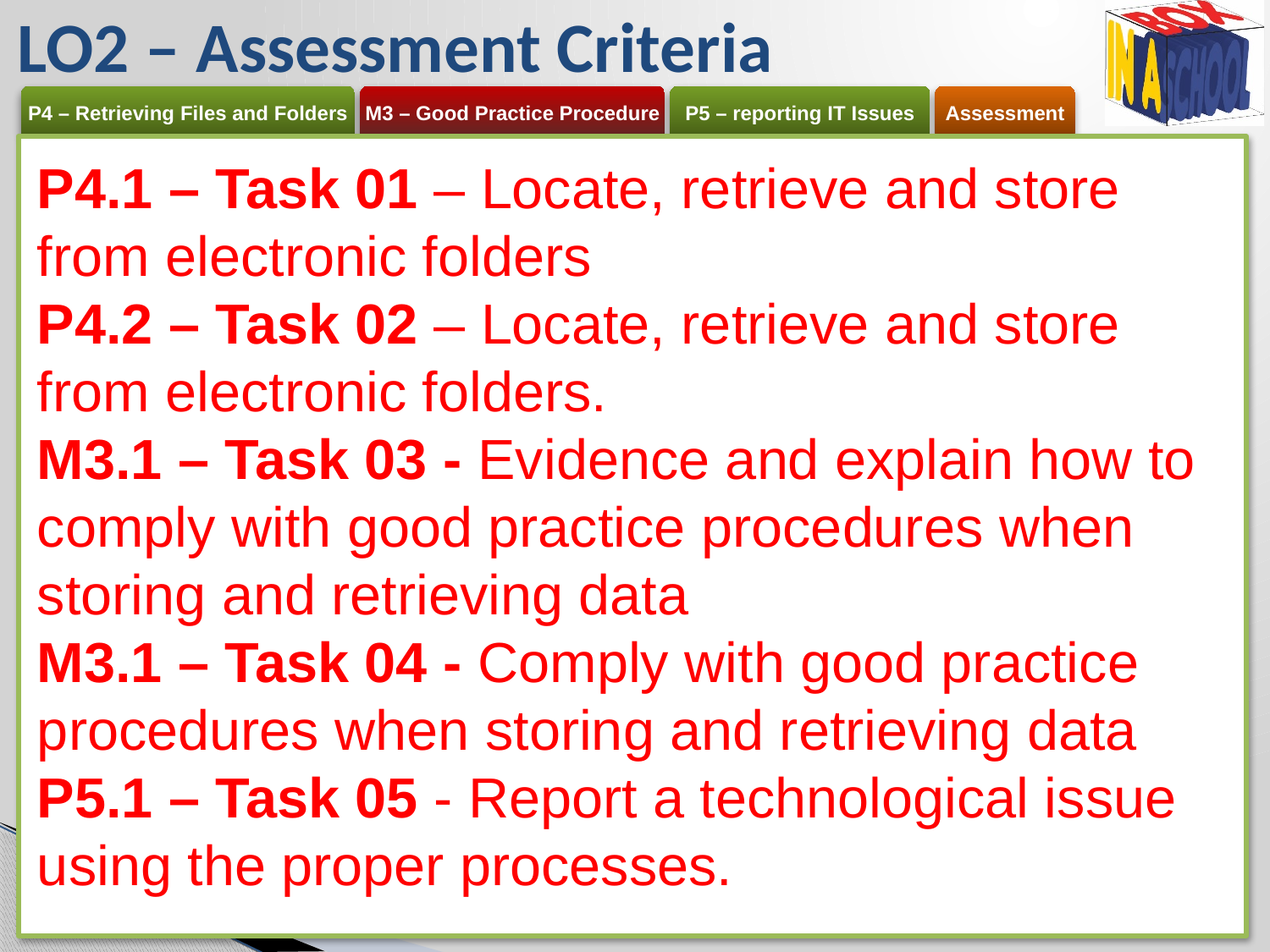

# LO2 – Assessment Criteria
P4.1 – Task 01 – Locate, retrieve and store from electronic folders
P4.2 – Task 02 – Locate, retrieve and store from electronic folders.
M3.1 – Task 03 - Evidence and explain how to comply with good practice procedures when storing and retrieving data
M3.1 – Task 04 - Comply with good practice procedures when storing and retrieving data
P5.1 – Task 05 - Report a technological issue using the proper processes.